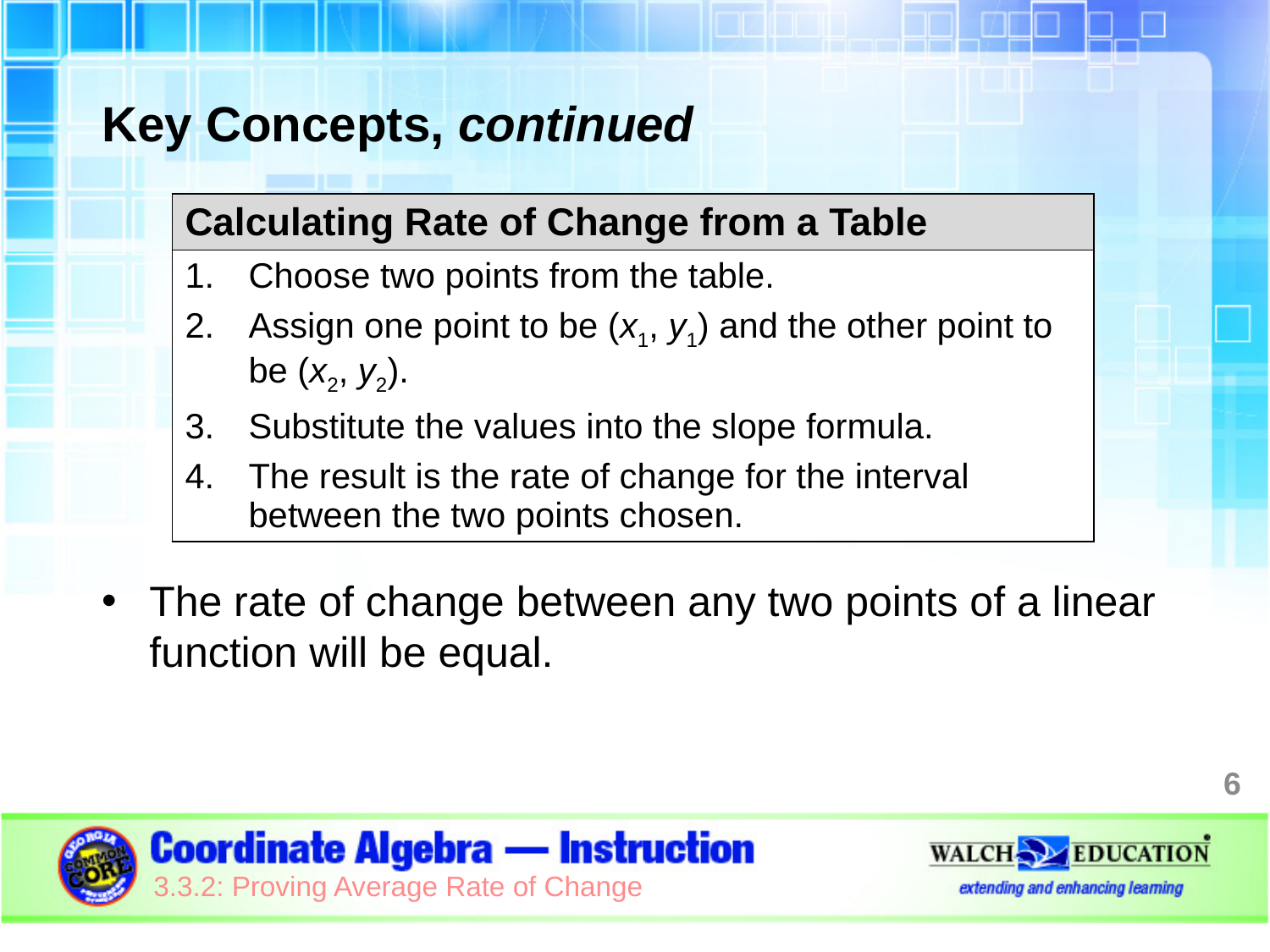

Key Concepts, continued

The rate of change between any two points of a linear function will be equal.

| Calculating Rate of Change from a Table |
| --- |
| Choose two points from the table. Assign one point to be (x1, y1) and the other point to be (x2, y2). Substitute the values into the slope formula. The result is the rate of change for the interval between the two points chosen. |
6
3.3.2: Proving Average Rate of Change